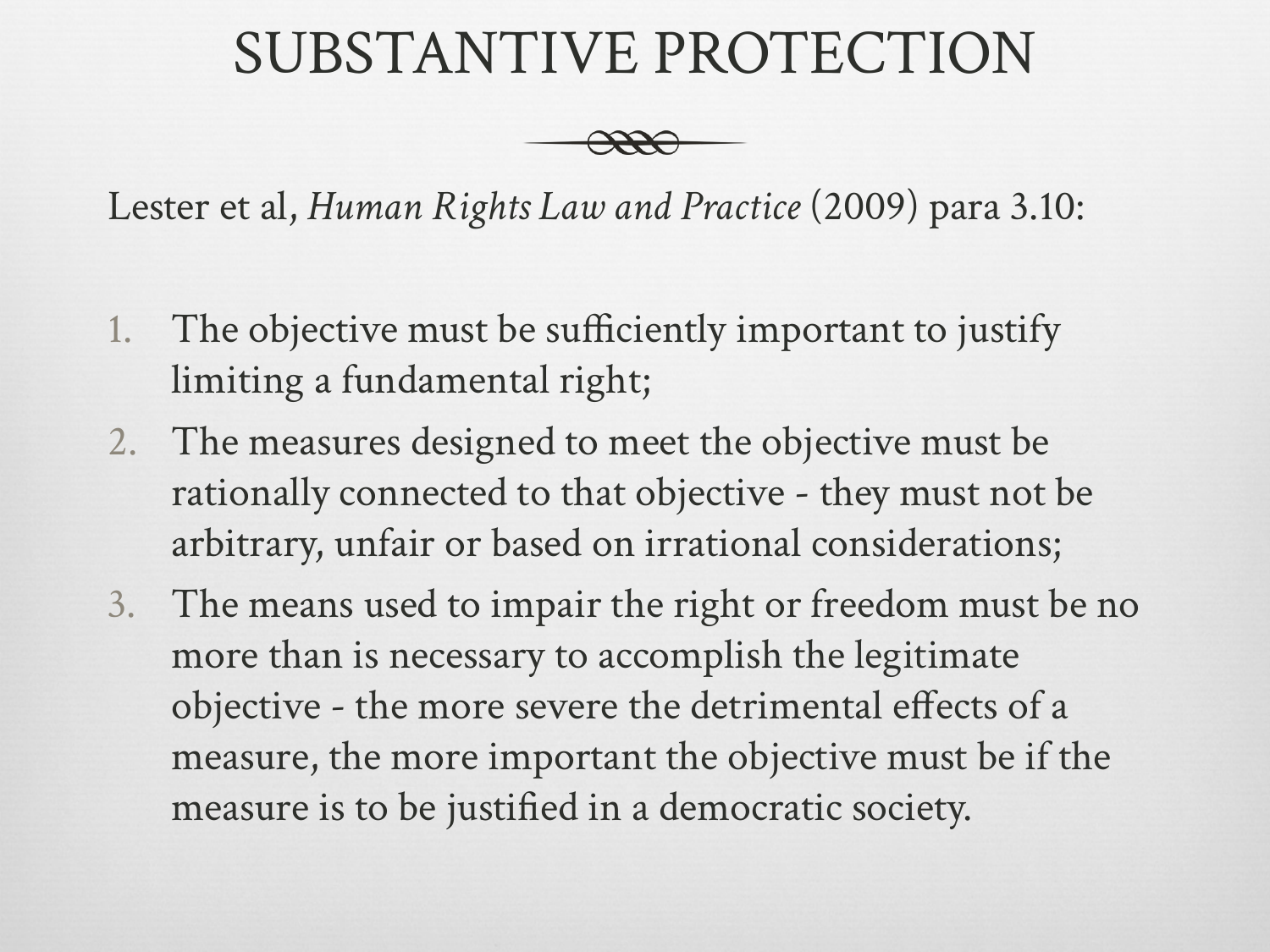

# Substantive Protection
Lester et al, Human Rights Law and Practice (2009) para 3.10:

The objective must be sufficiently important to justify limiting a fundamental right;
The measures designed to meet the objective must be rationally connected to that objective - they must not be arbitrary, unfair or based on irrational considerations;
The means used to impair the right or freedom must be no more than is necessary to accomplish the legitimate objective - the more severe the detrimental effects of a measure, the more important the objective must be if the measure is to be justified in a democratic society.